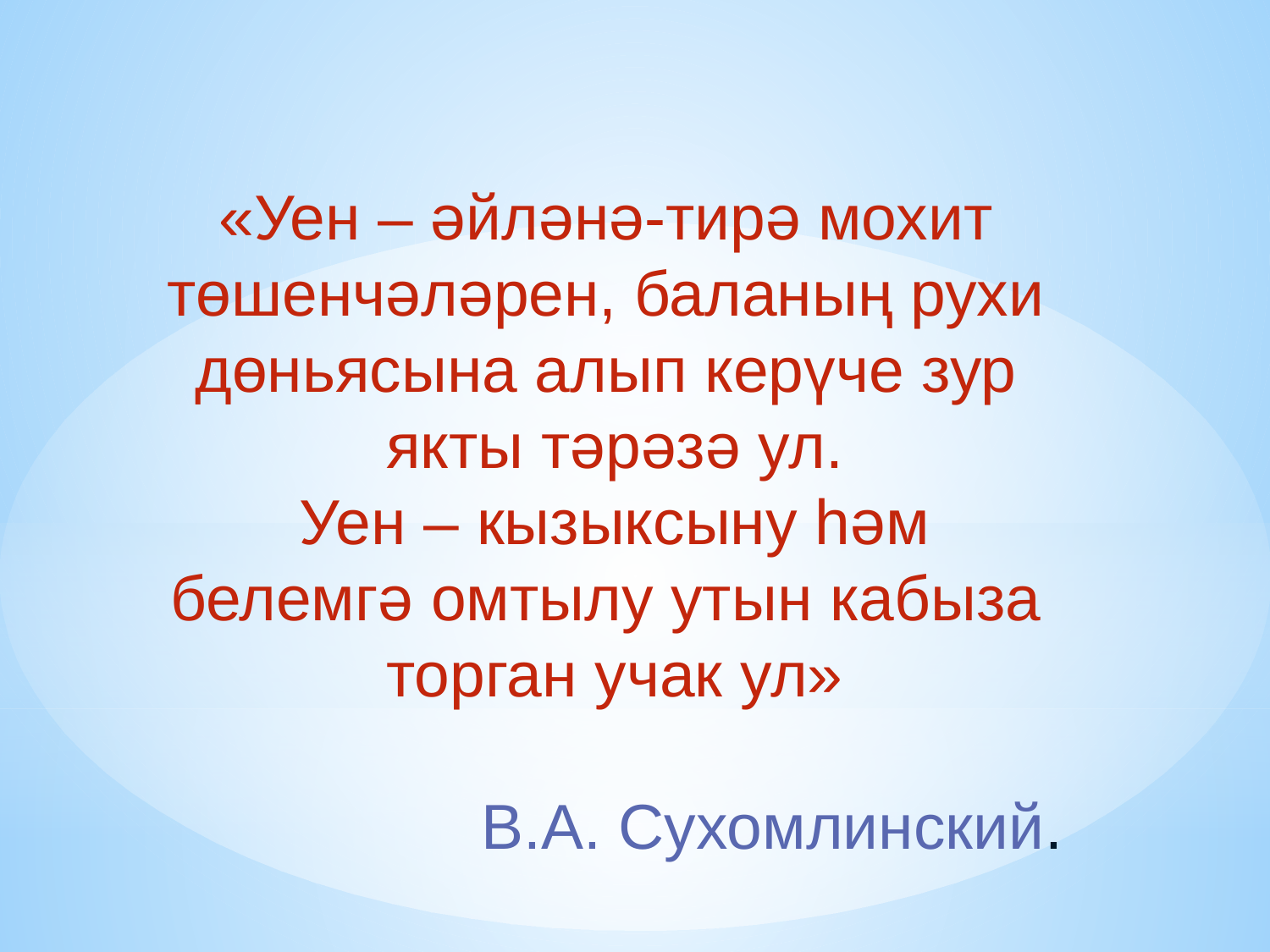

«Уен – әйләнә-тирә мохит
төшенчәләрен, баланың рухи
дөньясына алып керүче зур
якты тәрәзә ул.
 Уен – кызыксыну һәм
белемгә омтылу утын кабыза
торган учак ул»

В.А. Сухомлинский.